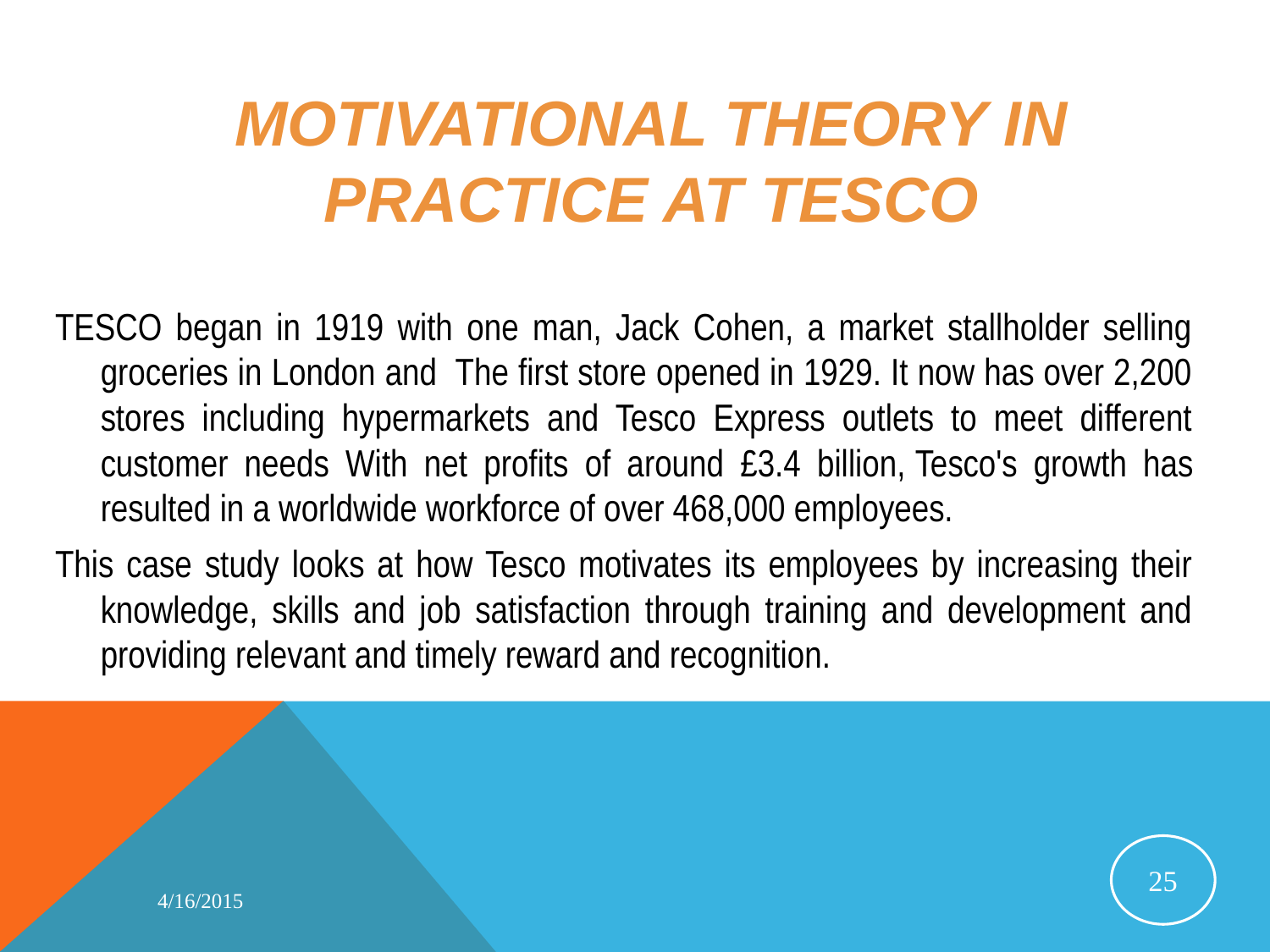

# Motivational theory in practice at Tesco
TESCO began in 1919 with one man, Jack Cohen, a market stallholder selling groceries in London and  The first store opened in 1929. It now has over 2,200 stores including hypermarkets and Tesco Express outlets to meet different customer needs With net profits of around £3.4 billion, Tesco's growth has resulted in a worldwide workforce of over 468,000 employees.
This case study looks at how Tesco motivates its employees by increasing their knowledge, skills and job satisfaction through training and development and providing relevant and timely reward and recognition.
25
4/16/2015